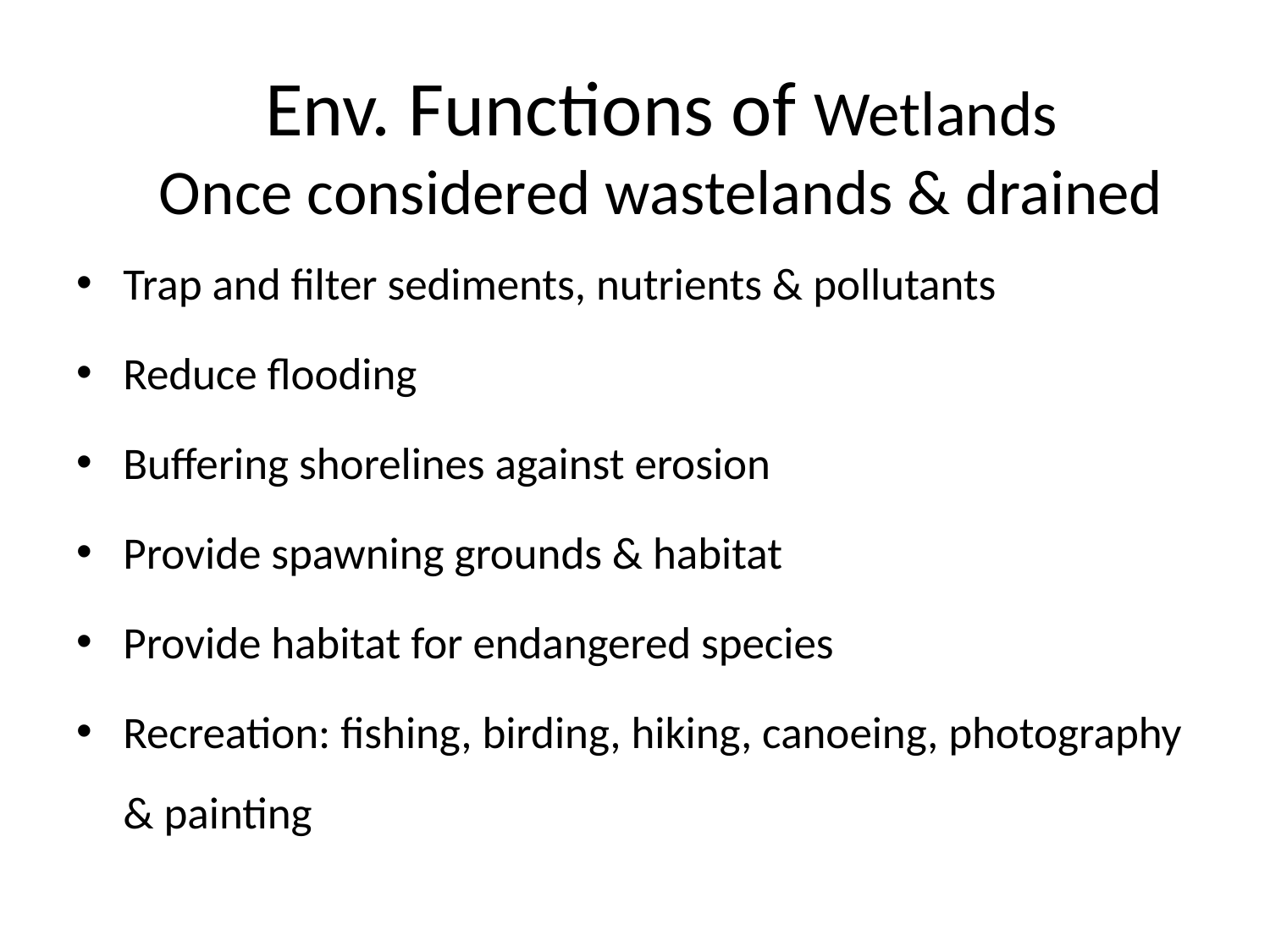

# Env. Functions of Wetlands Once considered wastelands & drained
Trap and filter sediments, nutrients & pollutants
Reduce flooding
Buffering shorelines against erosion
Provide spawning grounds & habitat
Provide habitat for endangered species
Recreation: fishing, birding, hiking, canoeing, photography & painting